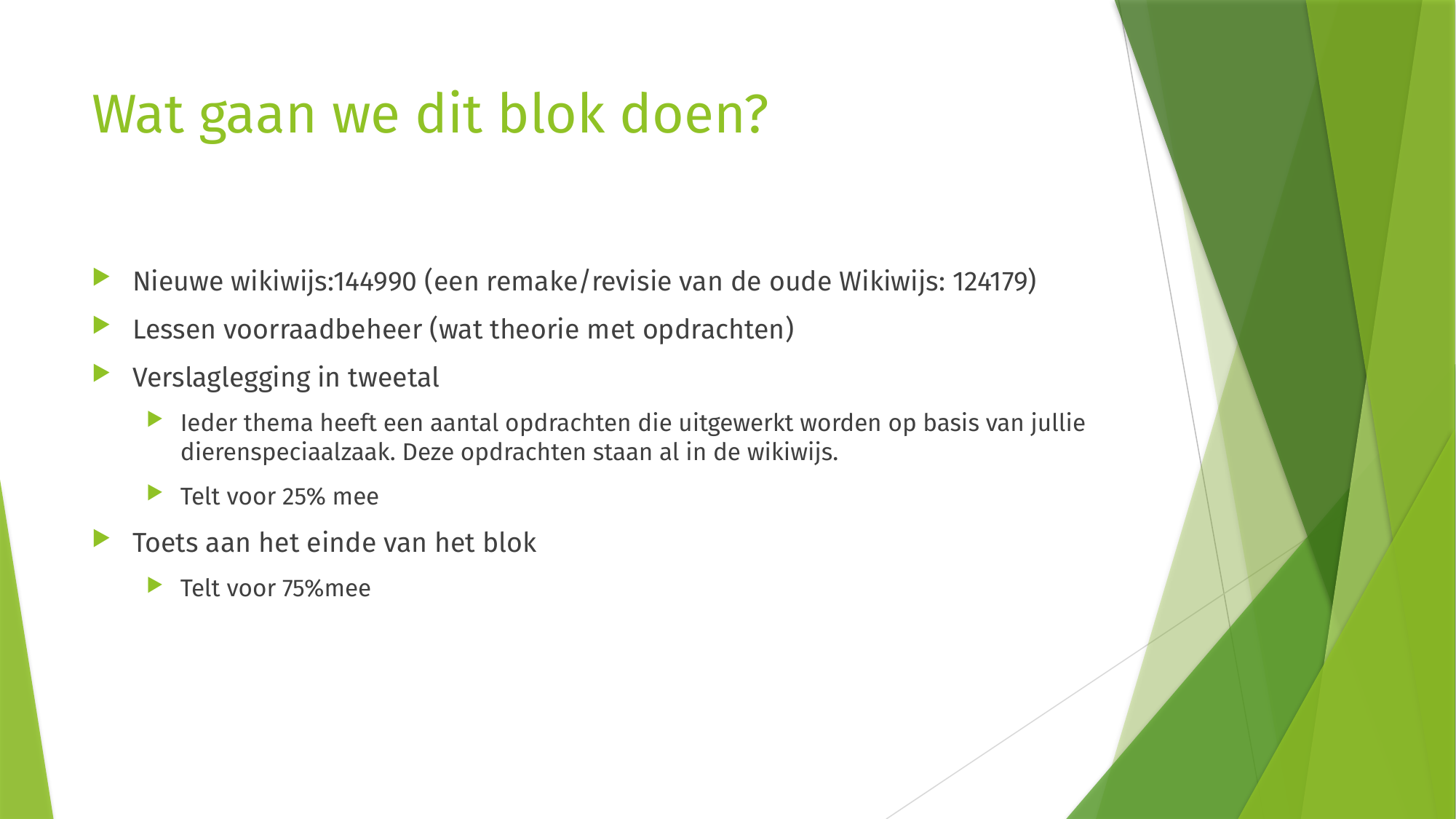

# Wat gaan we dit blok doen?
Nieuwe wikiwijs:144990 (een remake/revisie van de oude Wikiwijs: 124179)
Lessen voorraadbeheer (wat theorie met opdrachten)
Verslaglegging in tweetal
Ieder thema heeft een aantal opdrachten die uitgewerkt worden op basis van jullie dierenspeciaalzaak. Deze opdrachten staan al in de wikiwijs.
Telt voor 25% mee
Toets aan het einde van het blok
Telt voor 75%mee